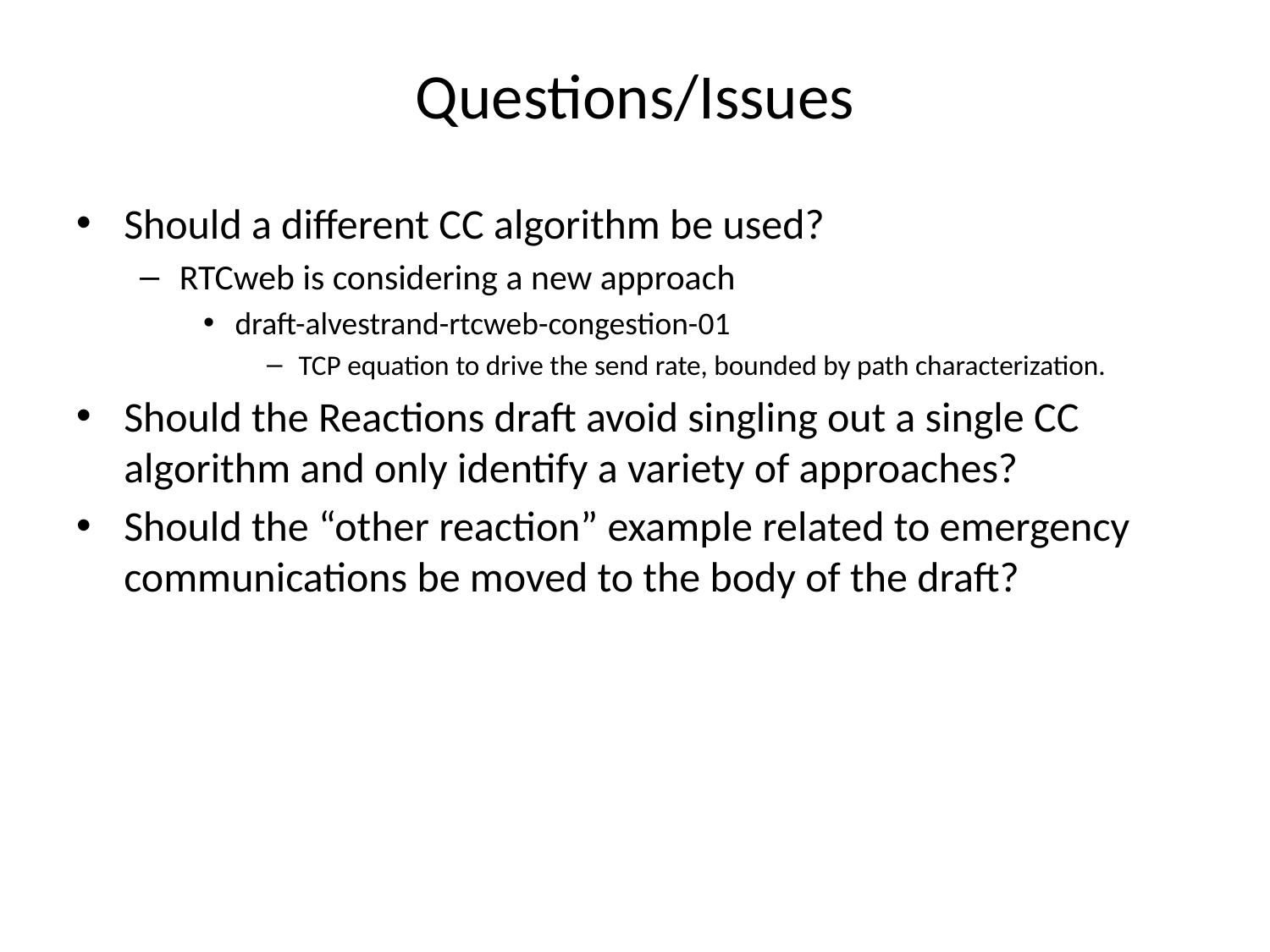

# Questions/Issues
Should a different CC algorithm be used?
RTCweb is considering a new approach
draft-alvestrand-rtcweb-congestion-01
TCP equation to drive the send rate, bounded by path characterization.
Should the Reactions draft avoid singling out a single CC algorithm and only identify a variety of approaches?
Should the “other reaction” example related to emergency communications be moved to the body of the draft?